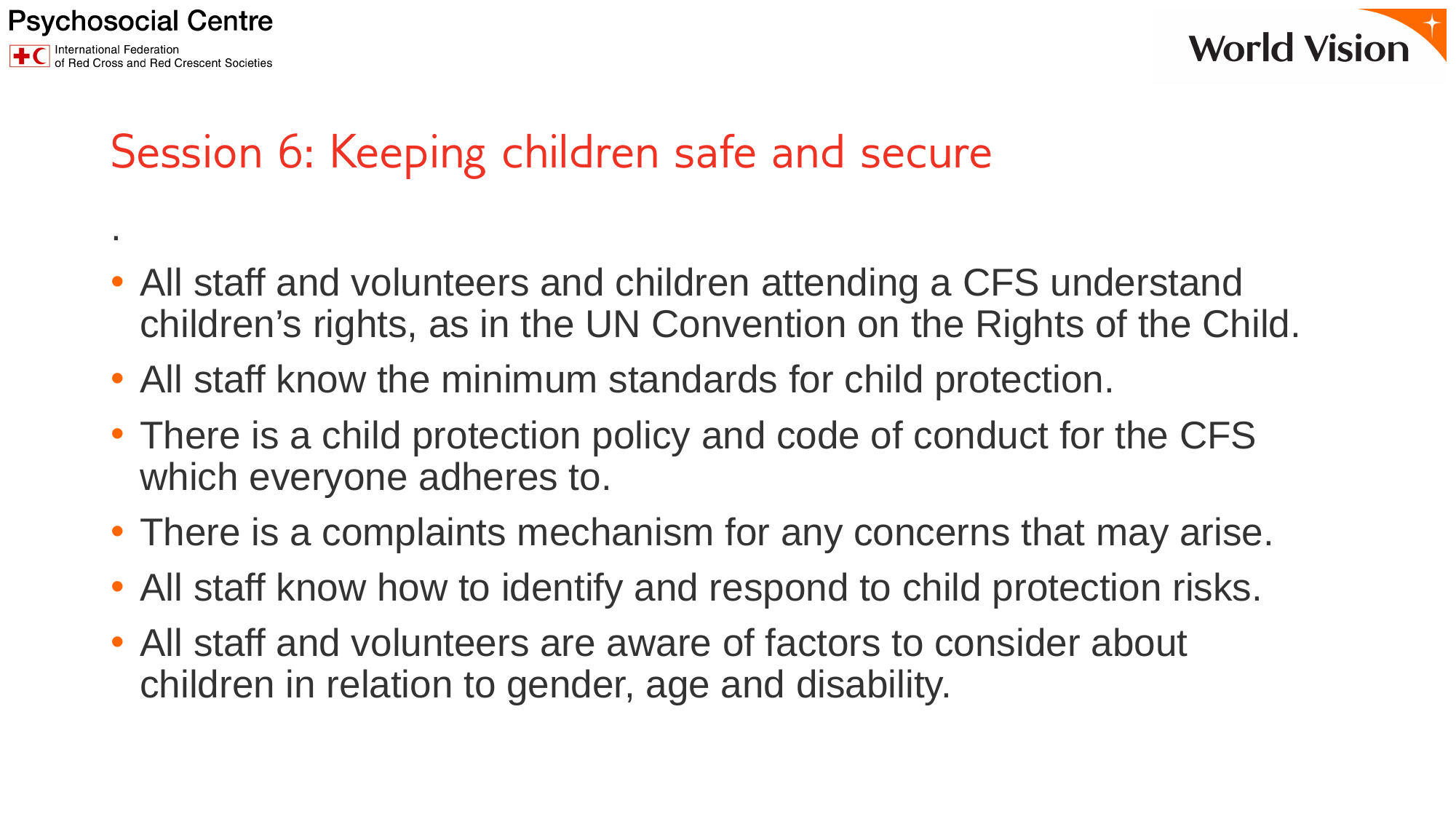

# Session 6: Keeping children safe and secure
.
All staff and volunteers and children attending a CFS understand children’s rights, as in the UN Convention on the Rights of the Child.
All staff know the minimum standards for child protection.
There is a child protection policy and code of conduct for the CFS which everyone adheres to.
There is a complaints mechanism for any concerns that may arise.
All staff know how to identify and respond to child protection risks.
All staff and volunteers are aware of factors to consider about children in relation to gender, age and disability.